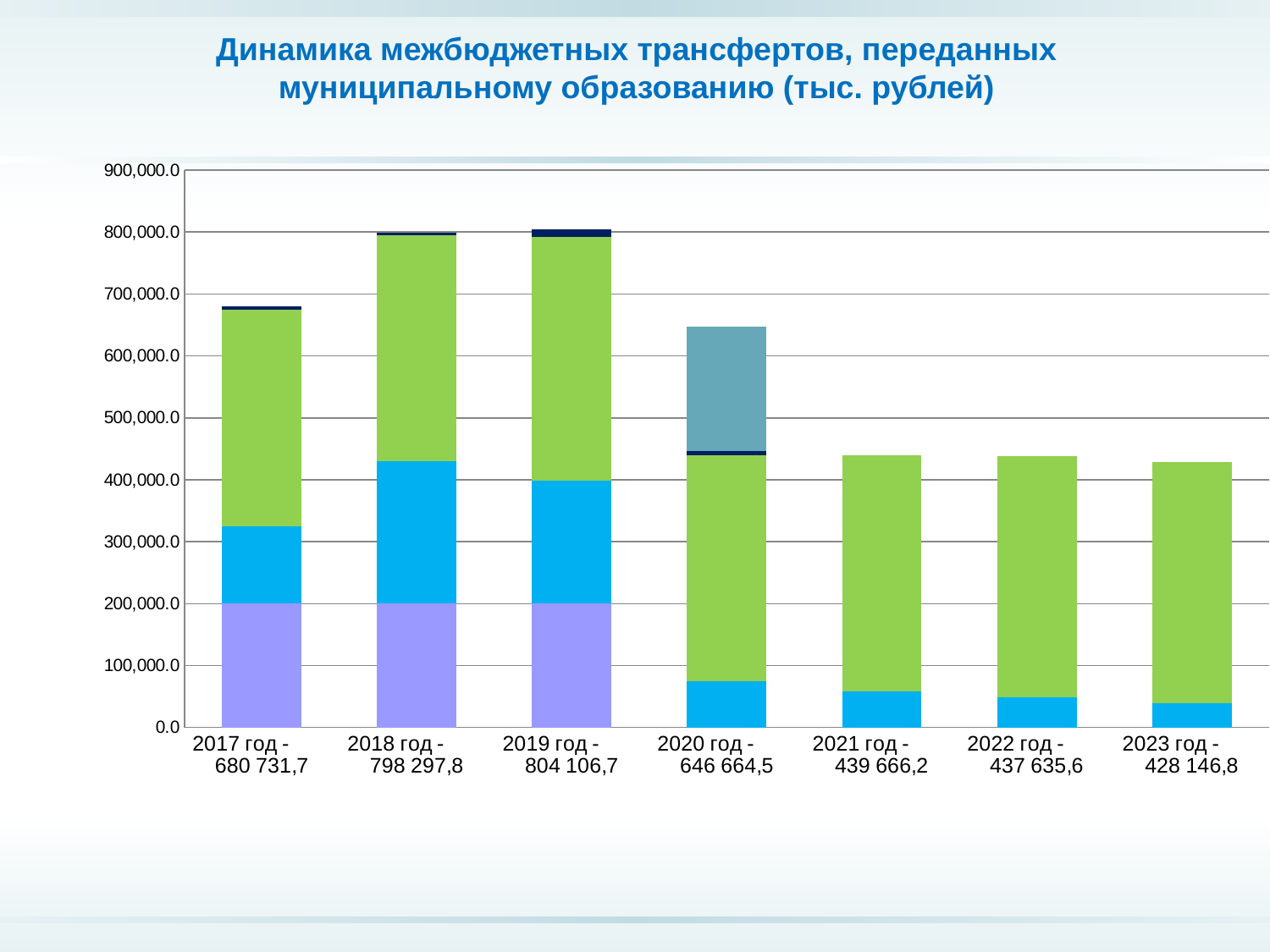

# Динамика межбюджетных трансфертов, переданных муниципальному образованию (тыс. рублей)

### Chart

| Category | Субсидии  на выравнивание обеспеченности | Субсидии | Субвенции | Иные МБТ | Дотации |
|---|---|---|---|---|---|
| 2017 год -         680 731,7 | 200000.0 | 125276.0 | 349540.3 | 5915.4 | 0.0 |
| 2018 год -         798 297,8 | 199999.1 | 230271.2 | 365103.5 | 2924.0 | 0.0 |
| 2019 год -         804 106,7 | 199999.3 | 198879.8 | 393937.9 | 11289.7 | 0.0 |
| 2020 год -         646 664,5 | 0.0 | 74240.6 | 366005.2 | 6419.7 | 199999.0 |
| 2021 год -         439 666,2 | 0.0 | 58971.5 | 380694.7 | 0.0 | 0.0 |
| 2022 год -         437 635,6 | 0.0 | 49007.3 | 388628.3 | 0.0 | 0.0 |
| 2023 год -         428 146,8 | 0.0 | 39525.9 | 388620.9 | 0.0 | 0.0 |